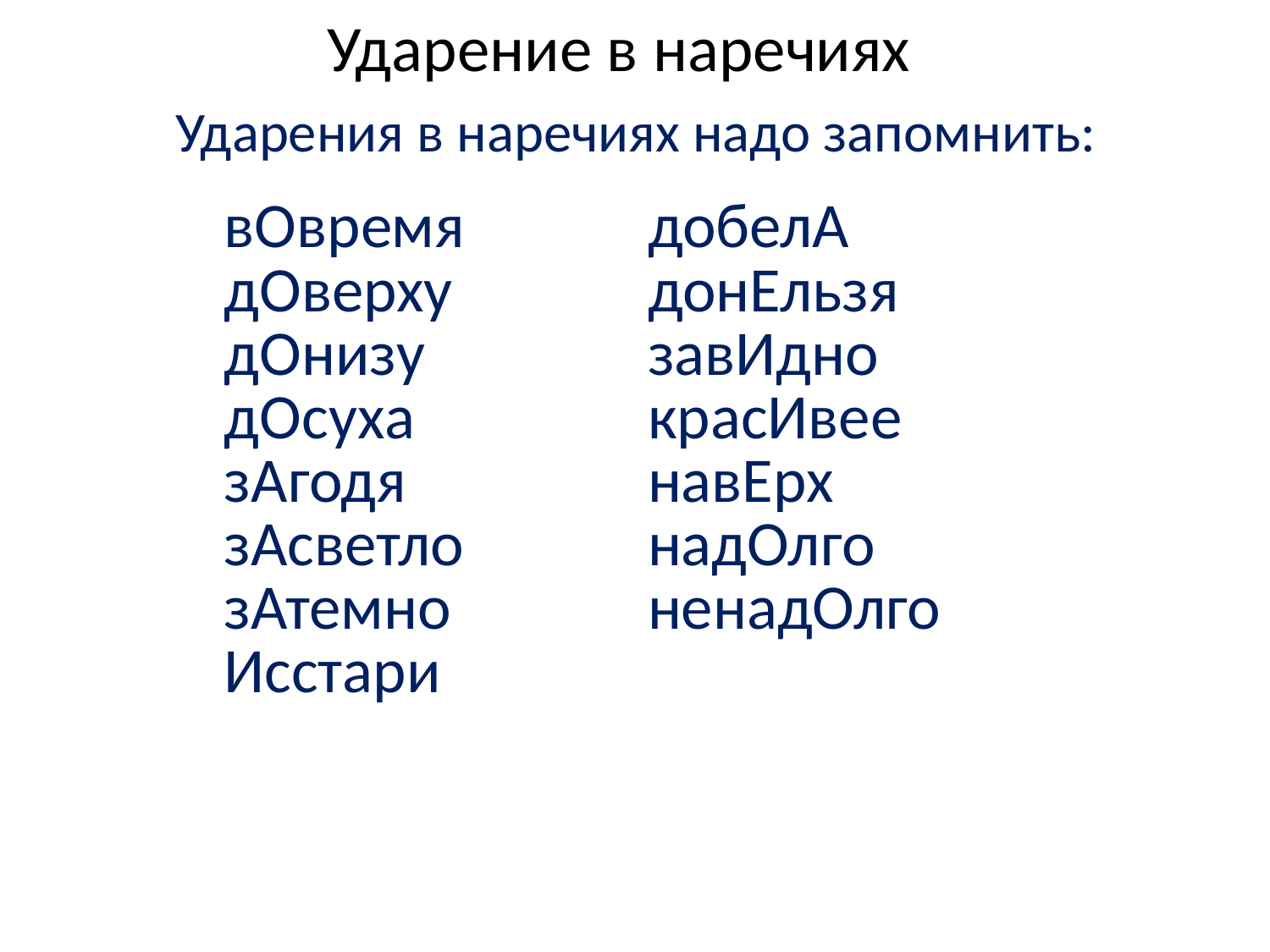

# Ударение в наречиях
Ударения в наречиях надо запомнить:

| вОвремя дОверху дОнизу дОсуха зАгодя зАсветло зАтемно Исстари | добелА донЕльзя завИдно красИвее навЕрх надОлго ненадОлго |
| --- | --- |